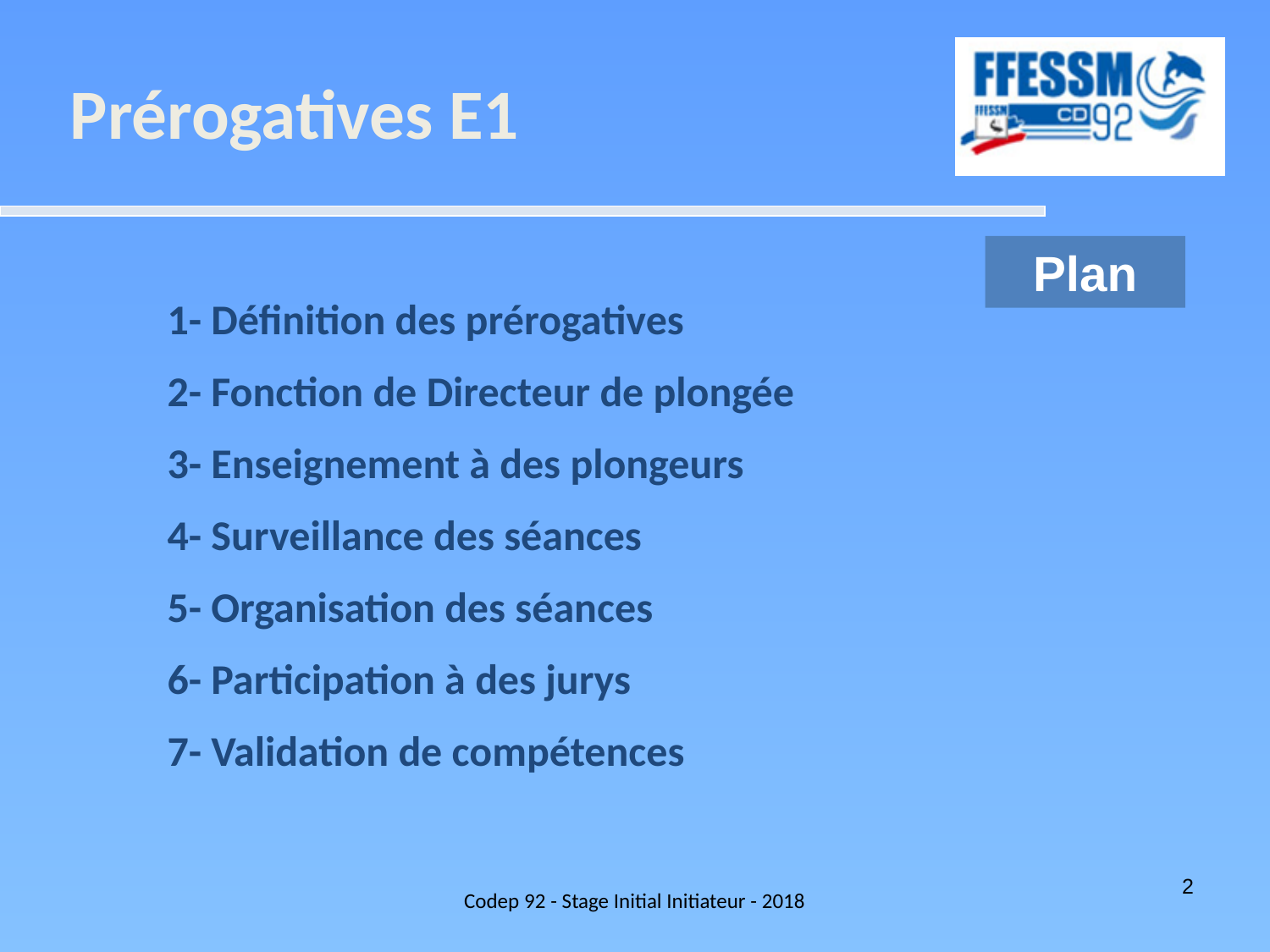

Prérogatives E1
Plan
1- Définition des prérogatives
2- Fonction de Directeur de plongée
3- Enseignement à des plongeurs
4- Surveillance des séances
5- Organisation des séances
6- Participation à des jurys
7- Validation de compétences
Codep 92 - Stage Initial Initiateur - 2018
2